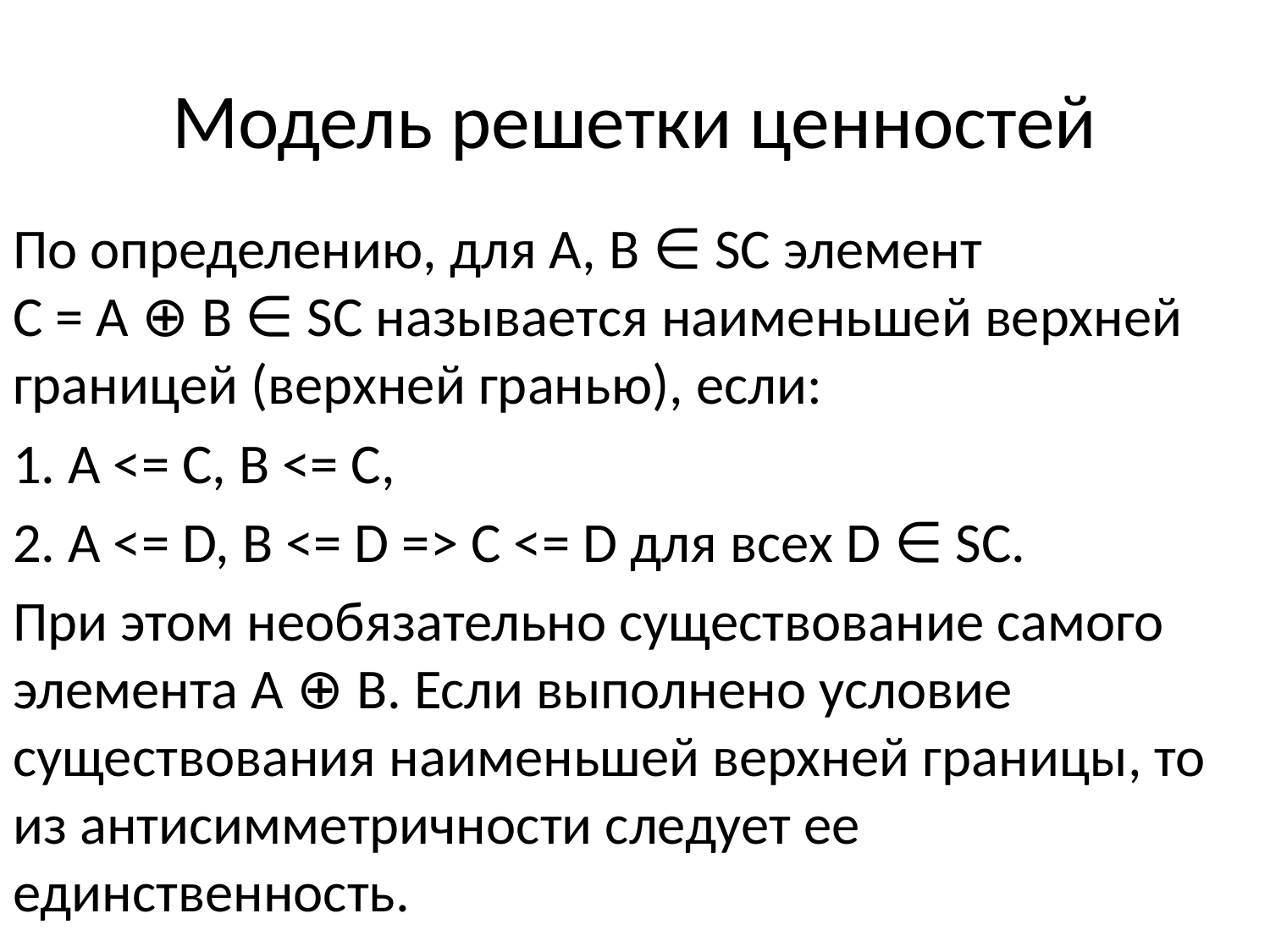

# Модель решетки ценностей
По определению, для А, B ∈ SC элемент
C = A ⊕ B ∈ SC называется наименьшей верхней границей (верхней гранью), если:
1. A <= C, B <= C,
2. A <= D, B <= D => C <= D для всех D ∈ SC.
При этом необязательно существование самого элемента A ⊕ B. Если выполнено условие существования наименьшей верхней границы, то из антисимметричности следует ее единственность.